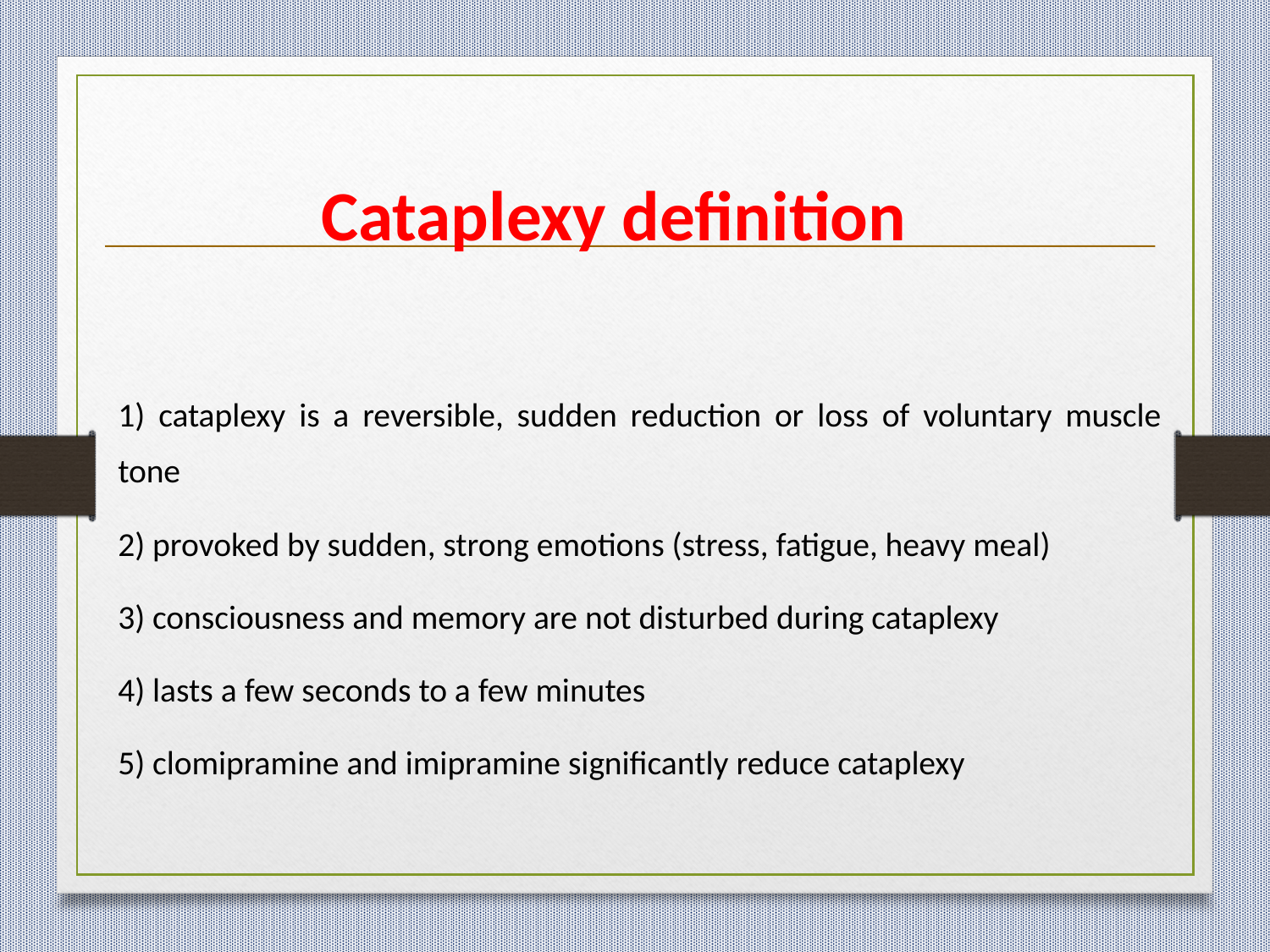

Cataplexy definition

1) cataplexy is a reversible, sudden reduction or loss of voluntary muscle tone
2) provoked by sudden, strong emotions (stress, fatigue, heavy meal)
3) consciousness and memory are not disturbed during cataplexy
4) lasts a few seconds to a few minutes
5) clomipramine and imipramine significantly reduce cataplexy